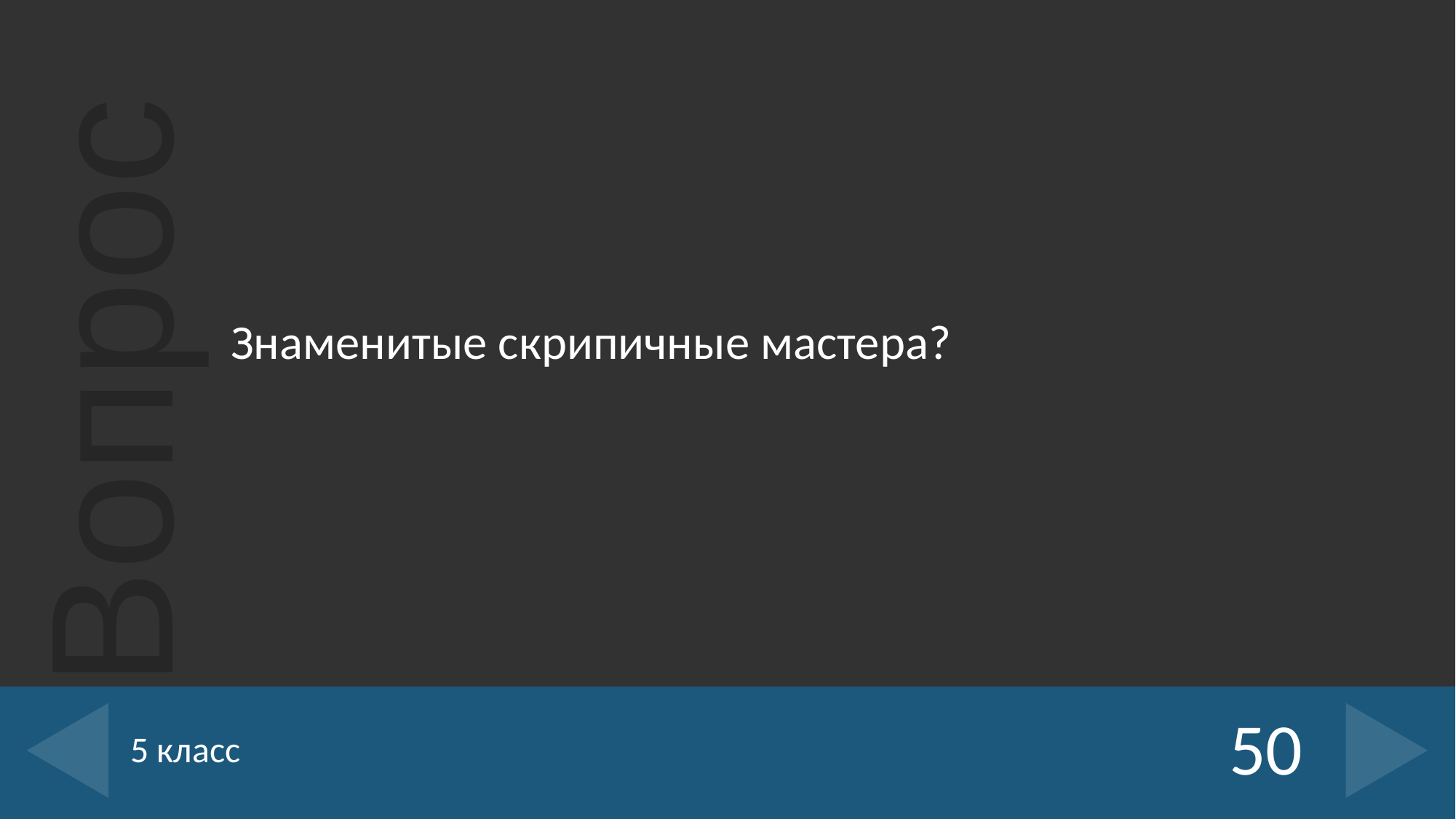

Знаменитые скрипичные мастера?
# 5 класс
50